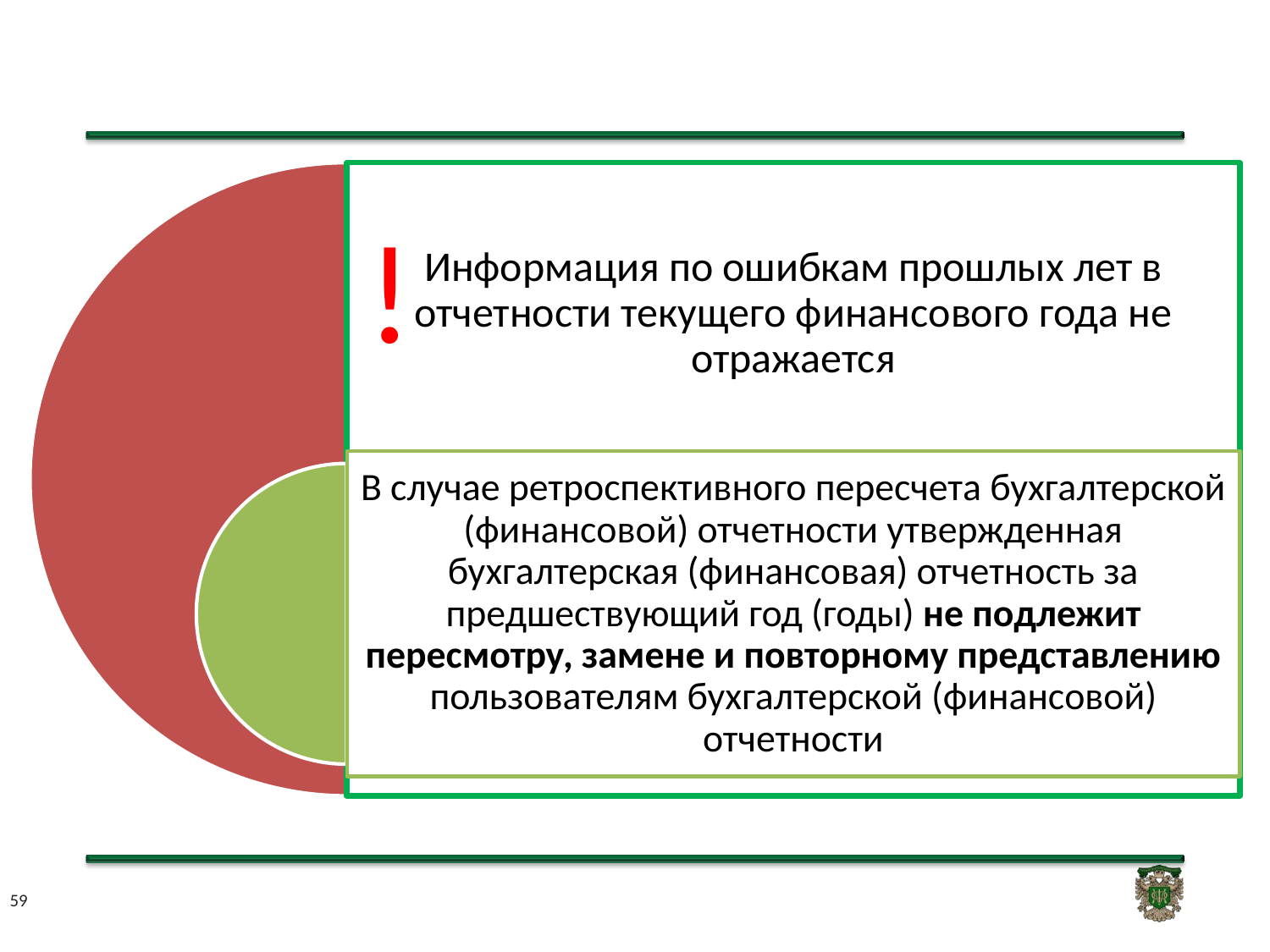

Информация по ошибкам прошлых лет в отчетности текущего финансового года не отражается
В случае ретроспективного пересчета бухгалтерской (финансовой) отчетности утвержденная бухгалтерская (финансовая) отчетность за предшествующий год (годы) не подлежит пересмотру, замене и повторному представлению пользователям бухгалтерской (финансовой) отчетности
!
59